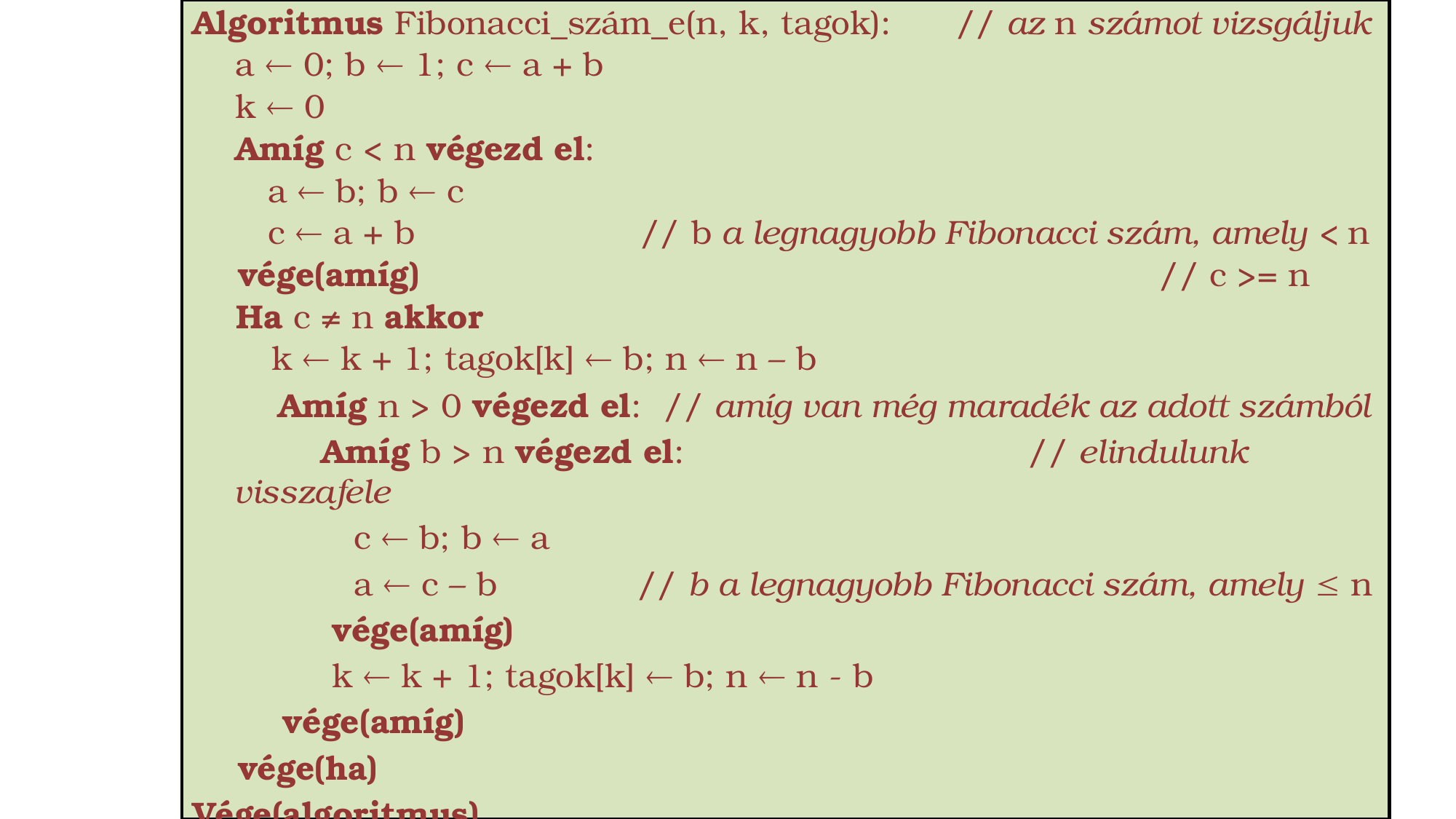

Algoritmus Fibonacci_szám_e(n, k, tagok):      // az n számot vizsgáljuk
    a ← 0; b ← 1; c ← a + b
    k ← 0
    Amíg c < n végezd el:
       a ← b; b ← c
       c ← a + b                     // b a legnagyobb Fibonacci szám, amely < n
    vége(amíg)	                                                                  // c >= n
    Ha c ≠ n akkor
       k ← k + 1; tagok[k] ← b; n ← n – b
        Amíg n > 0 végezd el:  // amíg van még maradék az adott számból
            Amíg b > n végezd el:		             // elindulunk visszafele
               c ← b; b ← a
               a ← c – b             // b a legnagyobb Fibonacci szám, amely ≤ n
             vége(amíg)
             k ← k + 1; tagok[k] ← b; n ← n - b
        vége(amíg)
    vége(ha)
Vége(algoritmus)
30